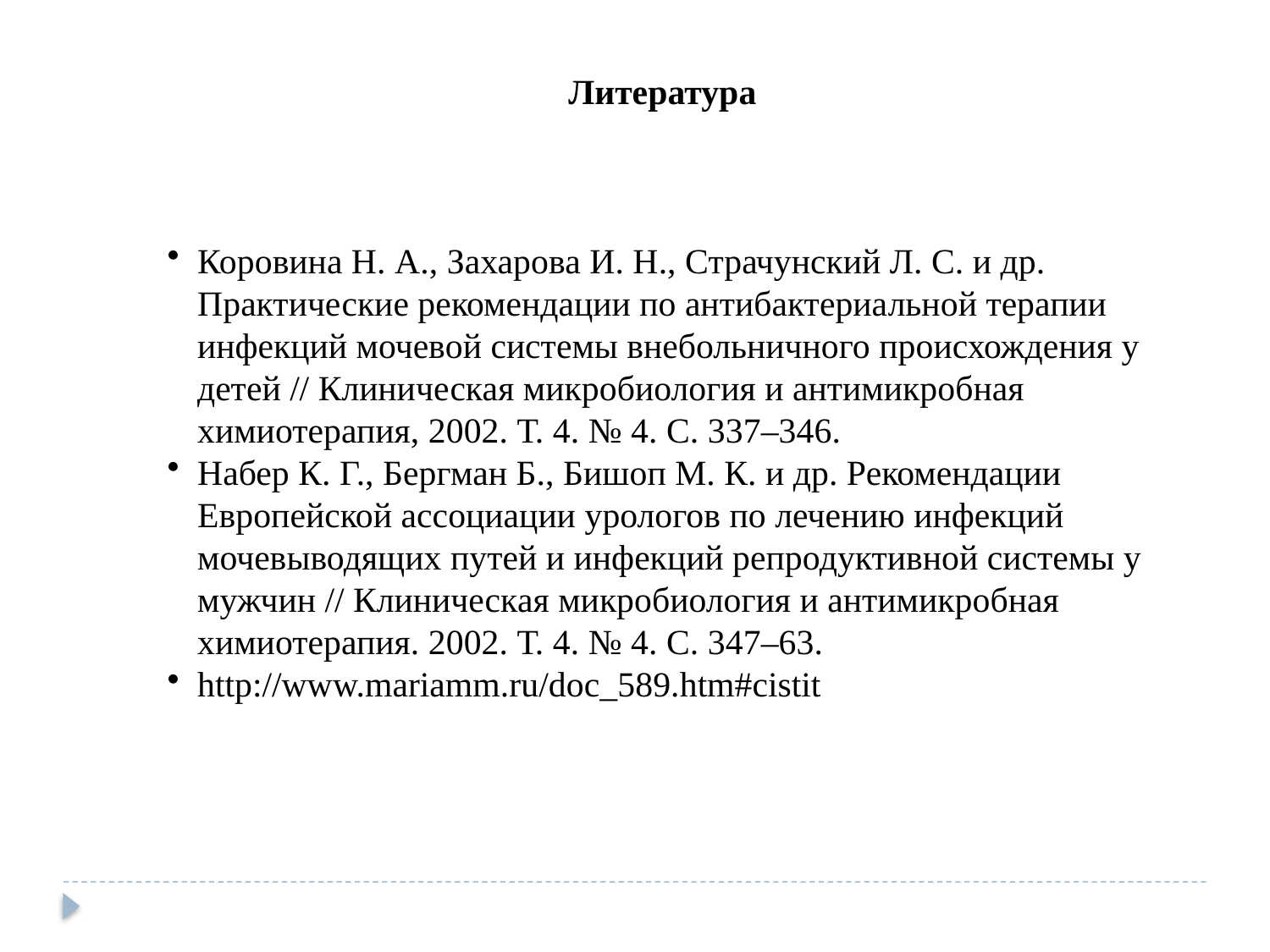

Литература

Коровина Н. А., Захарова И. Н., Страчунский Л. С. и др. Практические рекомендации по антибактериальной терапии инфекций мочевой системы внебольничного происхождения у детей // Клиническая микробиология и антимикробная химиотерапия, 2002. Т. 4. № 4. С. 337–346.
Набер К. Г., Бергман Б., Бишоп М. К. и др. Рекомендации Европейской ассоциации урологов по лечению инфекций мочевыводящих путей и инфекций репродуктивной системы у мужчин // Клиническая микробиология и антимикробная химиотерапия. 2002. Т. 4. № 4. С. 347–63.
http://www.mariamm.ru/doc_589.htm#cistit